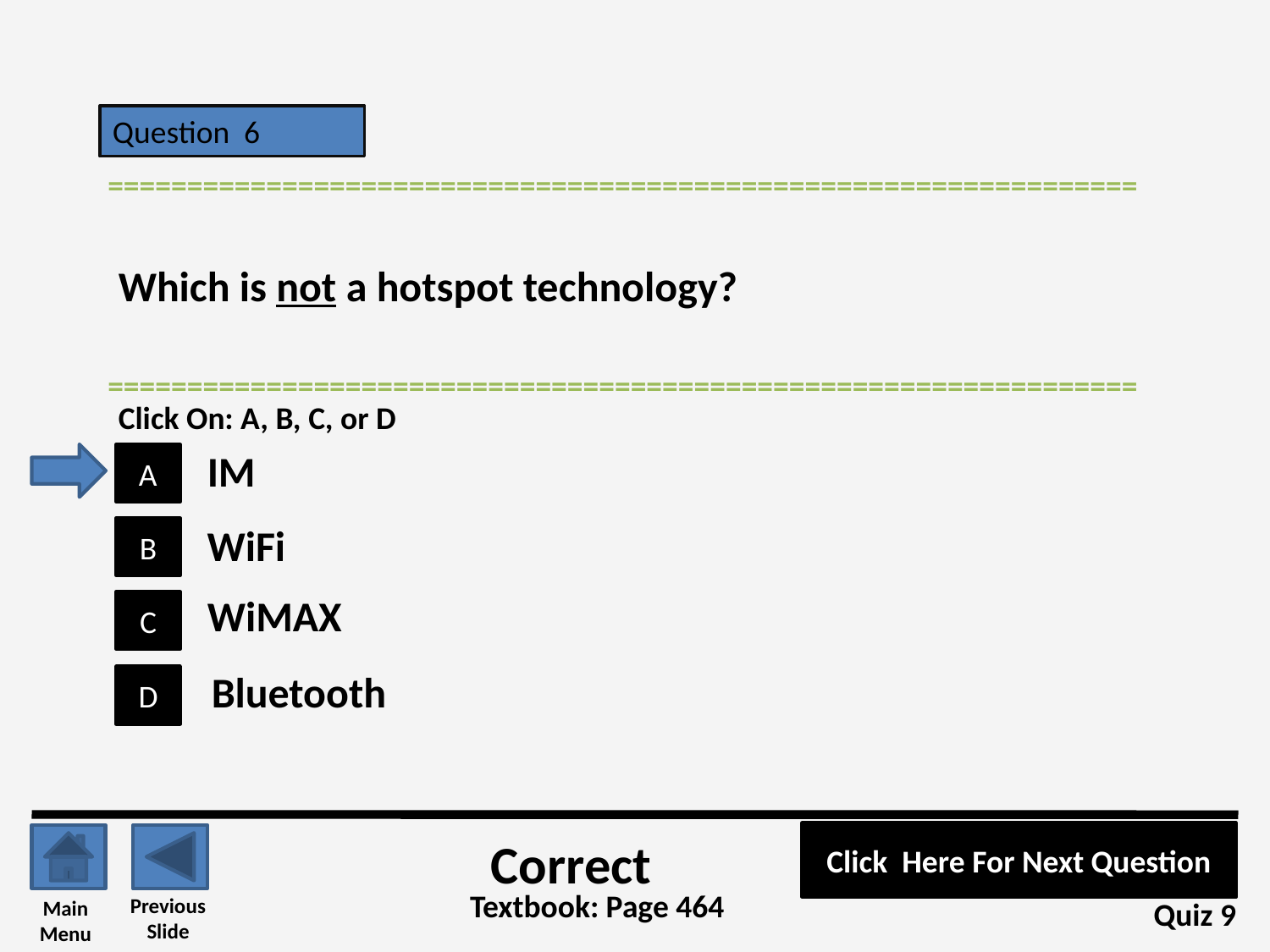

Question  6
=================================================================
Which is not a hotspot technology?
=================================================================
Click On: A, B, C, or D

IM

A
WiFi
B
WiMAX
C

Bluetooth
D
Click  Here For Next Question

Correct
Textbook: Page 464
Previous
Slide
Main
Menu
Quiz 9